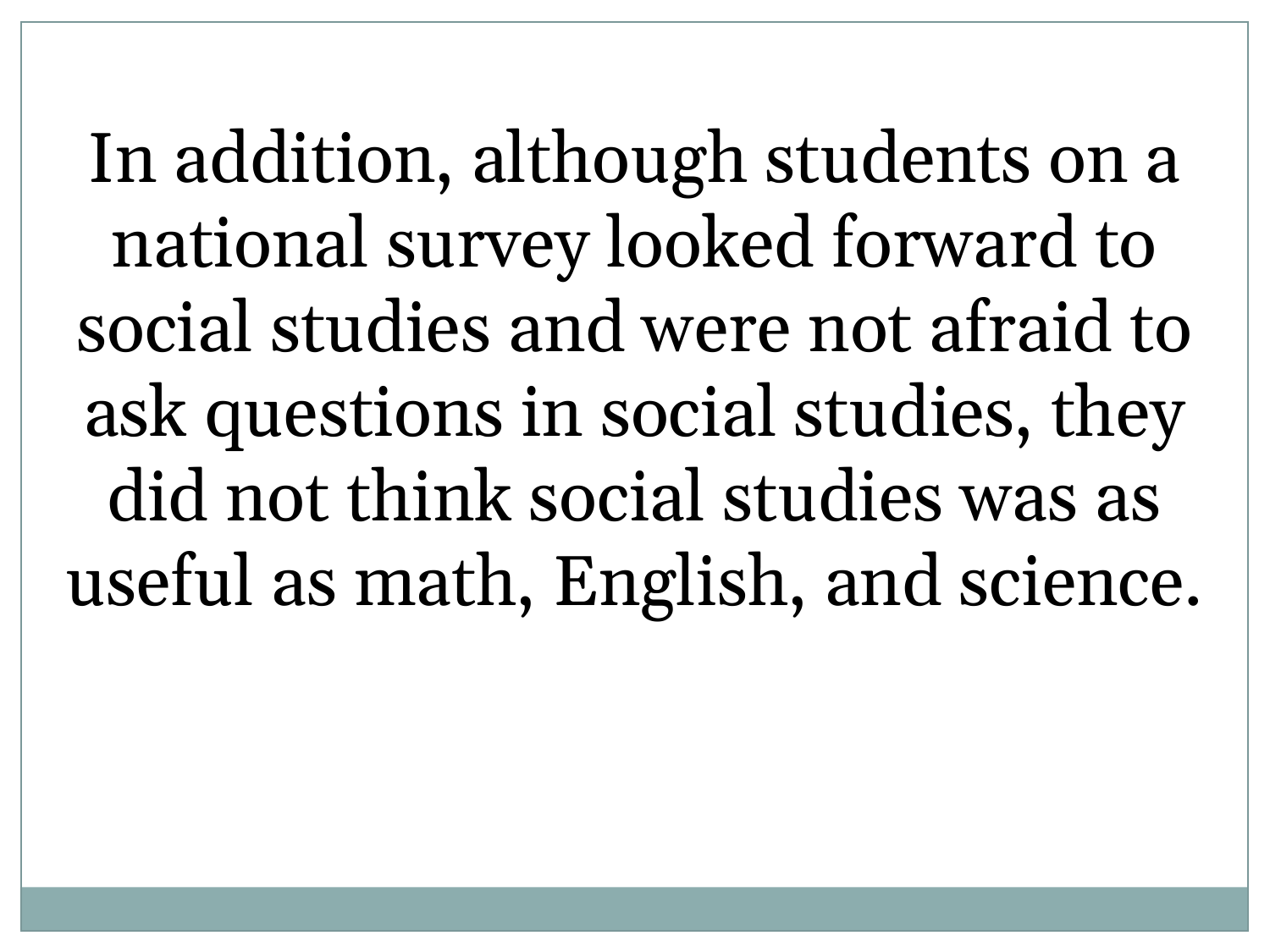

In addition, although students on a national survey looked forward to social studies and were not afraid to ask questions in social studies, they did not think social studies was as useful as math, English, and science.